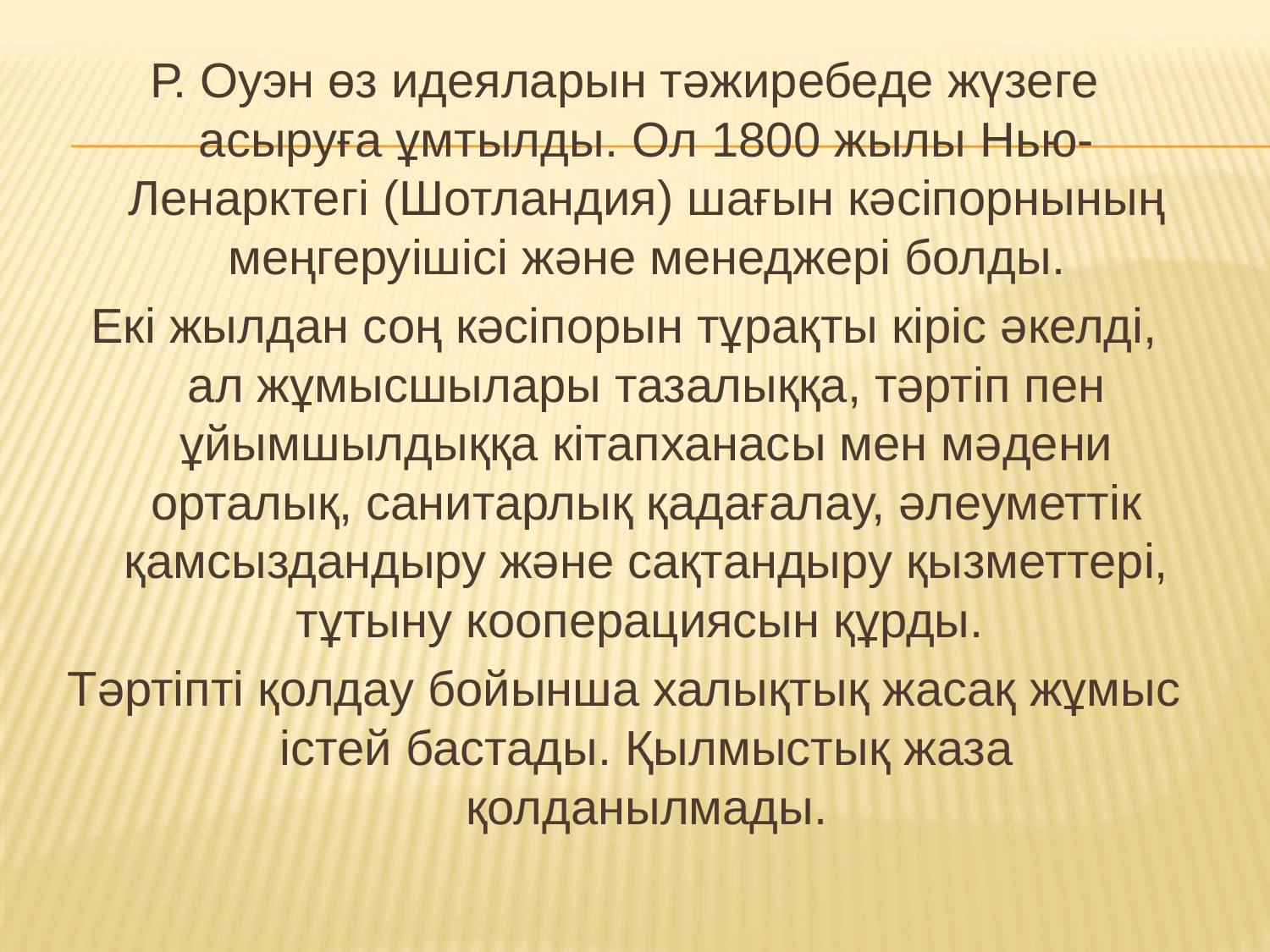

Р. Оуэн өз идеяларын тәжиребеде жүзеге асыруға ұмтылды. Ол 1800 жылы Нью-Ленарктегі (Шотландия) шағын кәсіпорнының меңгеруішісі және менеджері болды.
Екі жылдан соң кәсіпорын тұрақты кіріс әкелді, ал жұмысшылары тазалыққа, тәртіп пен ұйымшылдыққа кітапханасы мен мәдени орталық, санитарлық қадағалау, әлеуметтік қамсыздандыру және сақтандыру қызметтері, тұтыну кооперациясын құрды.
Тәртіпті қолдау бойынша халықтық жасақ жұмыс істей бастады. Қылмыстық жаза қолданылмады.